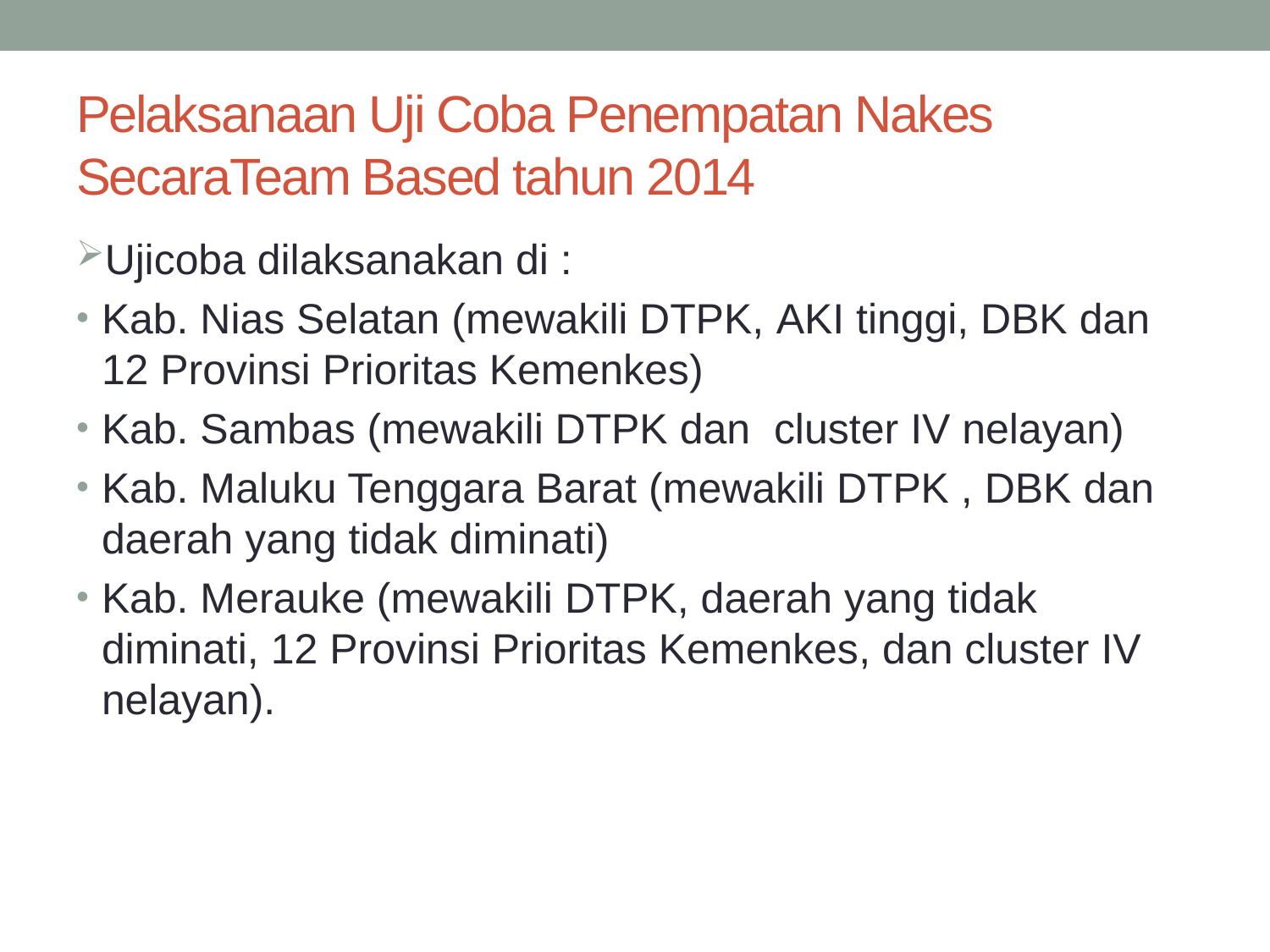

# Pelaksanaan Uji Coba Penempatan Nakes SecaraTeam Based tahun 2014
Ujicoba dilaksanakan di :
Kab. Nias Selatan (mewakili DTPK, AKI tinggi, DBK dan 12 Provinsi Prioritas Kemenkes)
Kab. Sambas (mewakili DTPK dan  cluster IV nelayan)
Kab. Maluku Tenggara Barat (mewakili DTPK , DBK dan daerah yang tidak diminati)
Kab. Merauke (mewakili DTPK, daerah yang tidak diminati, 12 Provinsi Prioritas Kemenkes, dan cluster IV nelayan).